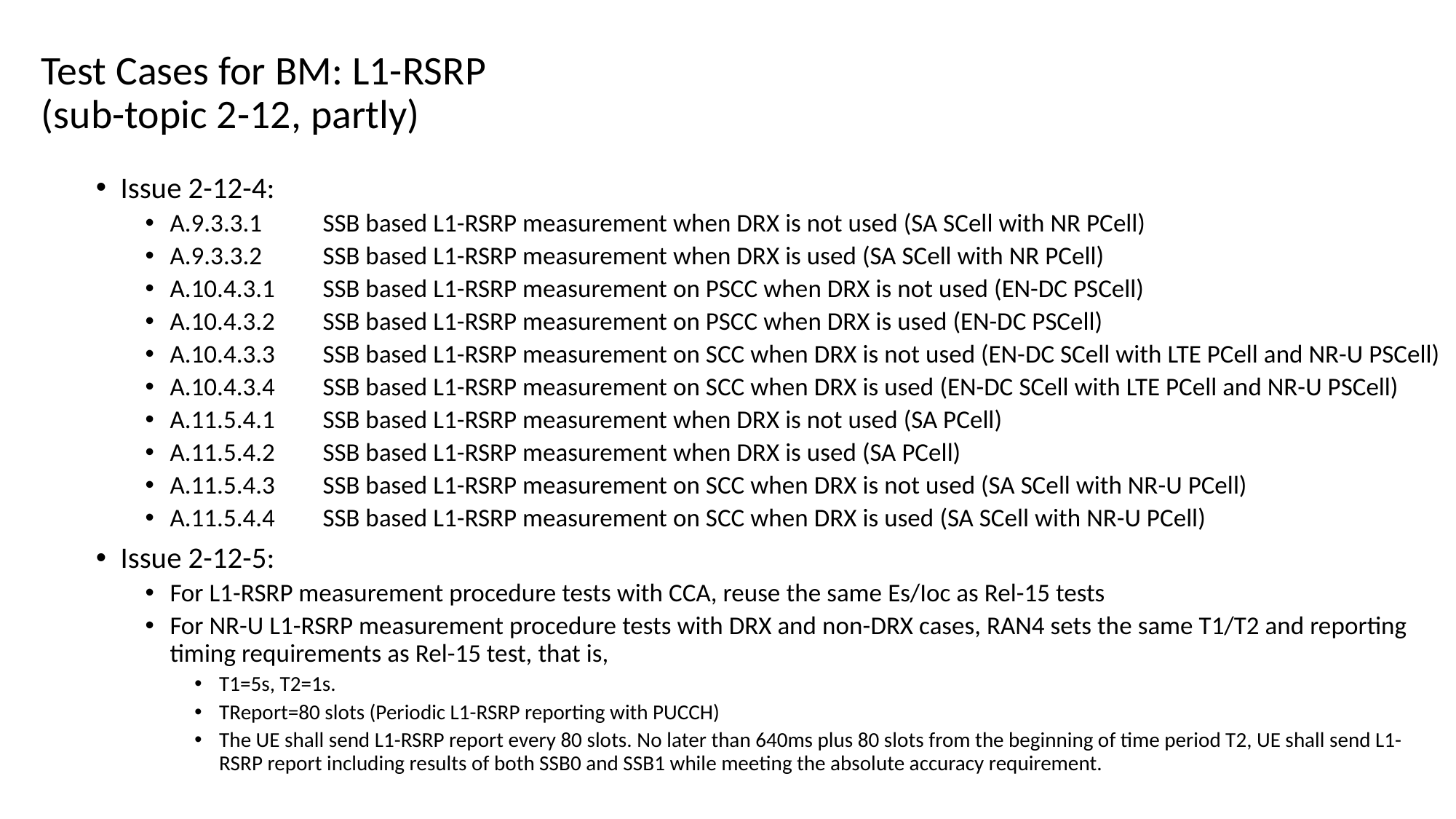

# Test Cases for BM: L1-RSRP (sub-topic 2-12, partly)

Issue 2-12-4:
A.9.3.3.1	SSB based L1-RSRP measurement when DRX is not used (SA SCell with NR PCell)
A.9.3.3.2	SSB based L1-RSRP measurement when DRX is used (SA SCell with NR PCell)
A.10.4.3.1	SSB based L1-RSRP measurement on PSCC when DRX is not used (EN-DC PSCell)
A.10.4.3.2	SSB based L1-RSRP measurement on PSCC when DRX is used (EN-DC PSCell)
A.10.4.3.3	SSB based L1-RSRP measurement on SCC when DRX is not used (EN-DC SCell with LTE PCell and NR-U PSCell)
A.10.4.3.4	SSB based L1-RSRP measurement on SCC when DRX is used (EN-DC SCell with LTE PCell and NR-U PSCell)
A.11.5.4.1	SSB based L1-RSRP measurement when DRX is not used (SA PCell)
A.11.5.4.2	SSB based L1-RSRP measurement when DRX is used (SA PCell)
A.11.5.4.3	SSB based L1-RSRP measurement on SCC when DRX is not used (SA SCell with NR-U PCell)
A.11.5.4.4	SSB based L1-RSRP measurement on SCC when DRX is used (SA SCell with NR-U PCell)
Issue 2-12-5:
For L1-RSRP measurement procedure tests with CCA, reuse the same Es/Ioc as Rel-15 tests
For NR-U L1-RSRP measurement procedure tests with DRX and non-DRX cases, RAN4 sets the same T1/T2 and reporting timing requirements as Rel-15 test, that is,
T1=5s, T2=1s.
TReport=80 slots (Periodic L1-RSRP reporting with PUCCH)
The UE shall send L1-RSRP report every 80 slots. No later than 640ms plus 80 slots from the beginning of time period T2, UE shall send L1-RSRP report including results of both SSB0 and SSB1 while meeting the absolute accuracy requirement.